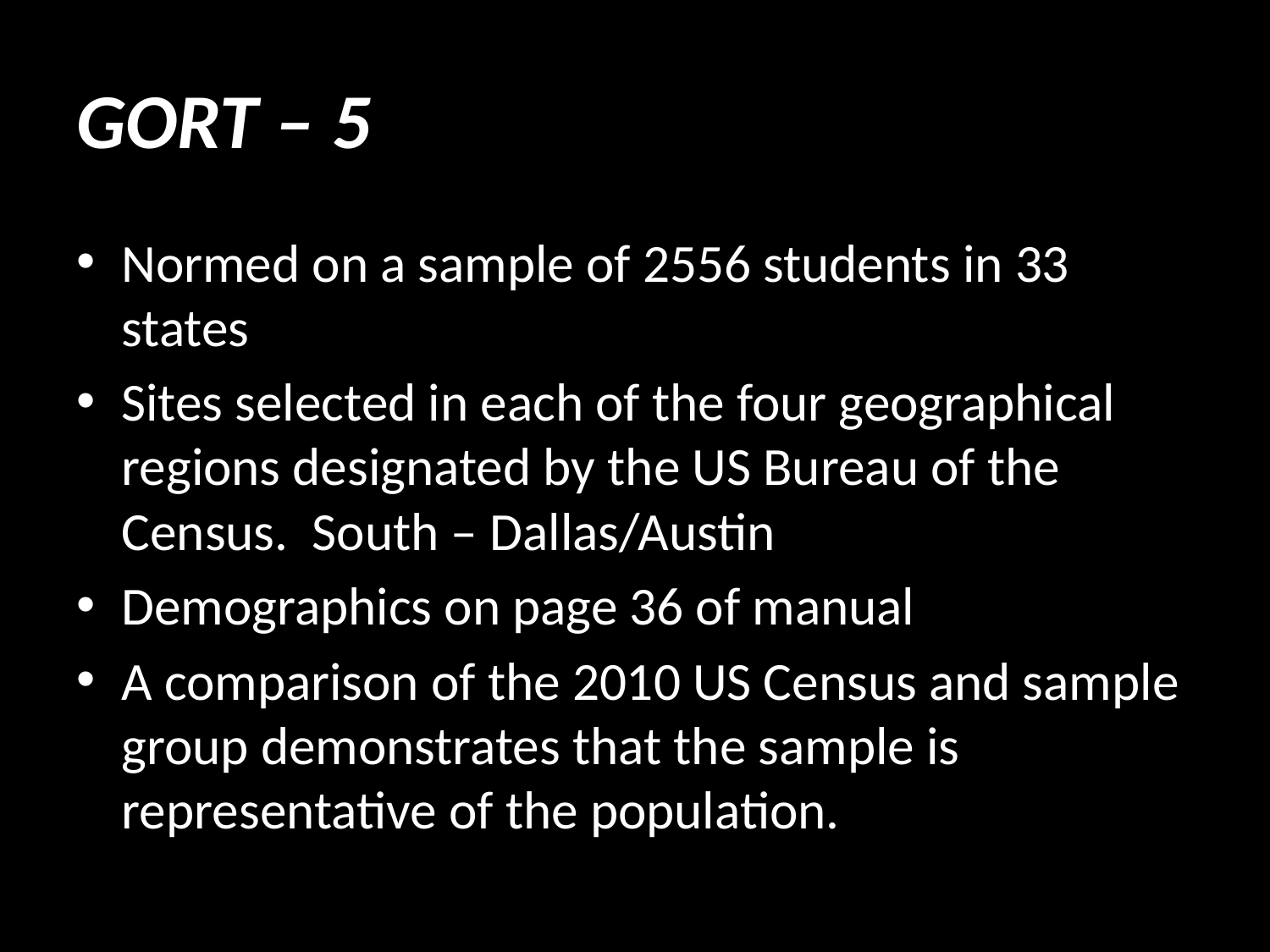

# GORT – 5
Normed on a sample of 2556 students in 33 states
Sites selected in each of the four geographical regions designated by the US Bureau of the Census.  South – Dallas/Austin
Demographics on page 36 of manual
A comparison of the 2010 US Census and sample group demonstrates that the sample is representative of the population.